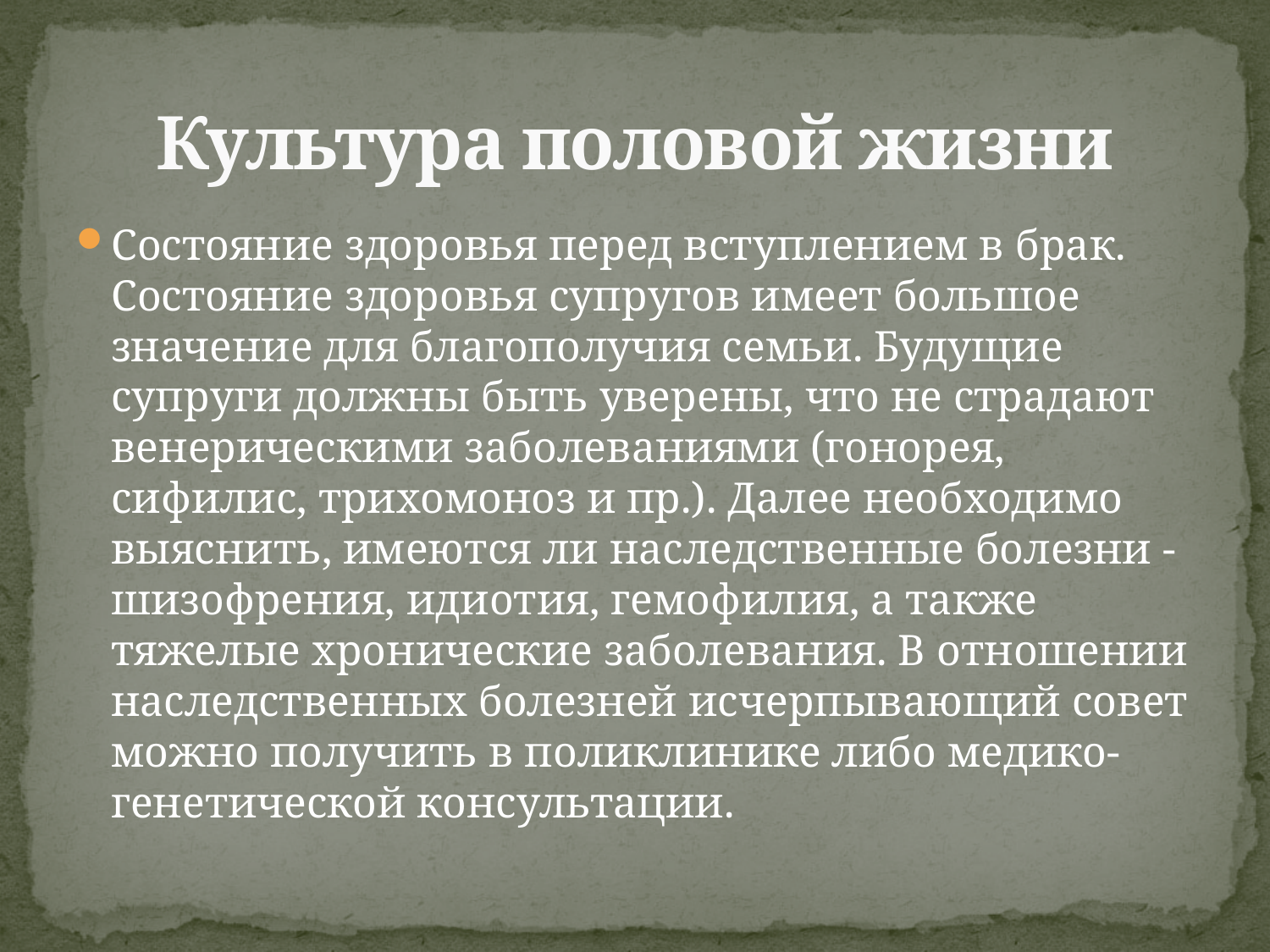

# Культура половой жизни
Состояние здоровья перед вступлением в брак. Состояние здоровья супругов имеет большое значение для благополучия семьи. Будущие супруги должны быть уверены, что не страдают венерическими заболеваниями (гонорея, сифилис, трихомоноз и пр.). Далее необходимо выяснить, имеются ли наследственные болезни - шизофрения, идиотия, гемофилия, а также тяжелые хронические заболевания. В отношении наследственных болезней исчерпывающий совет можно получить в поликлинике либо медико-генетической консультации.